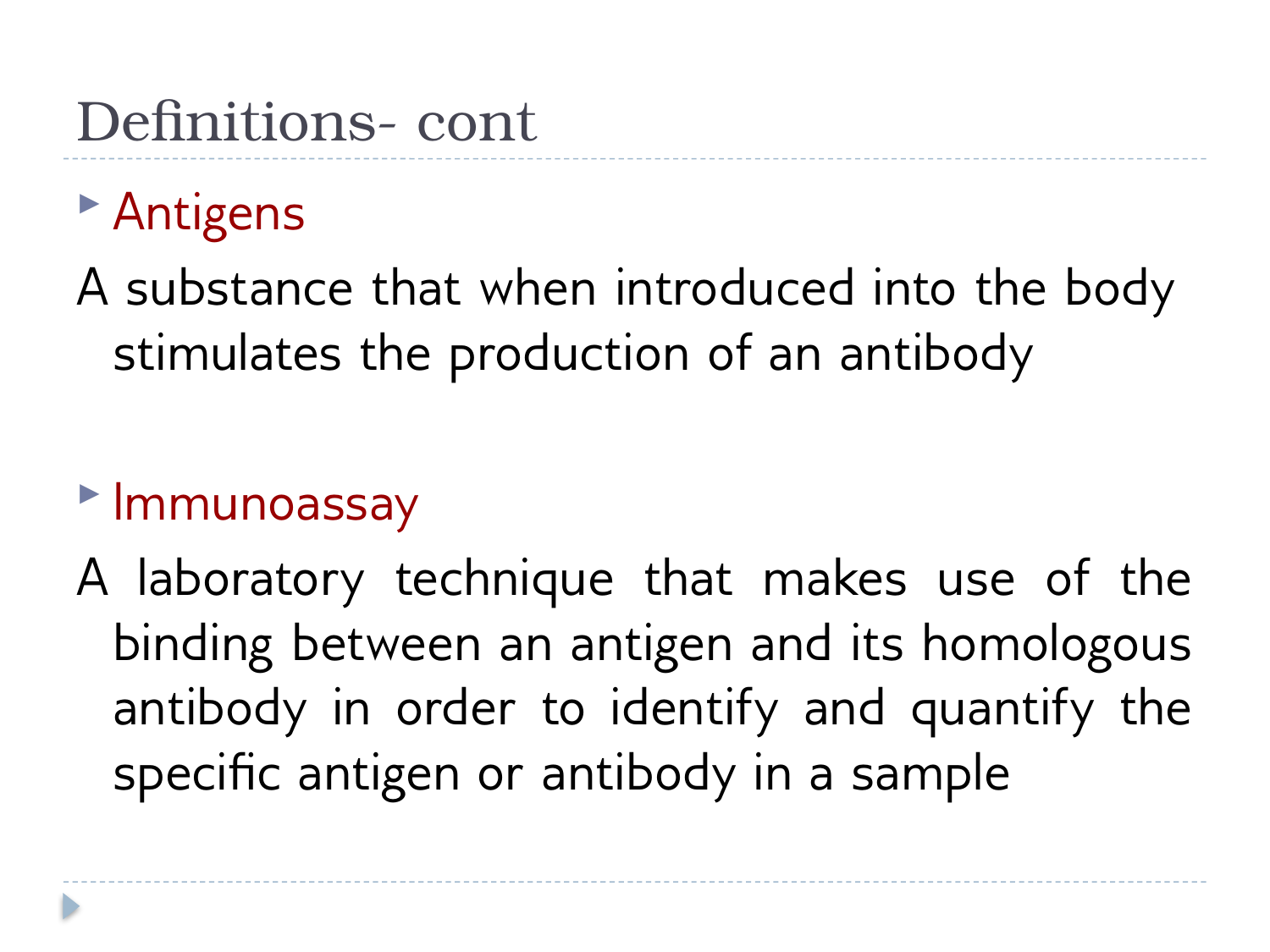

# Definitions- cont
Antigens
A substance that when introduced into the body
stimulates the production of an antibody

Immunoassay
A laboratory technique that makes use of the binding between an antigen and its homologous antibody in order to identify and quantify the specific antigen or antibody in a sample